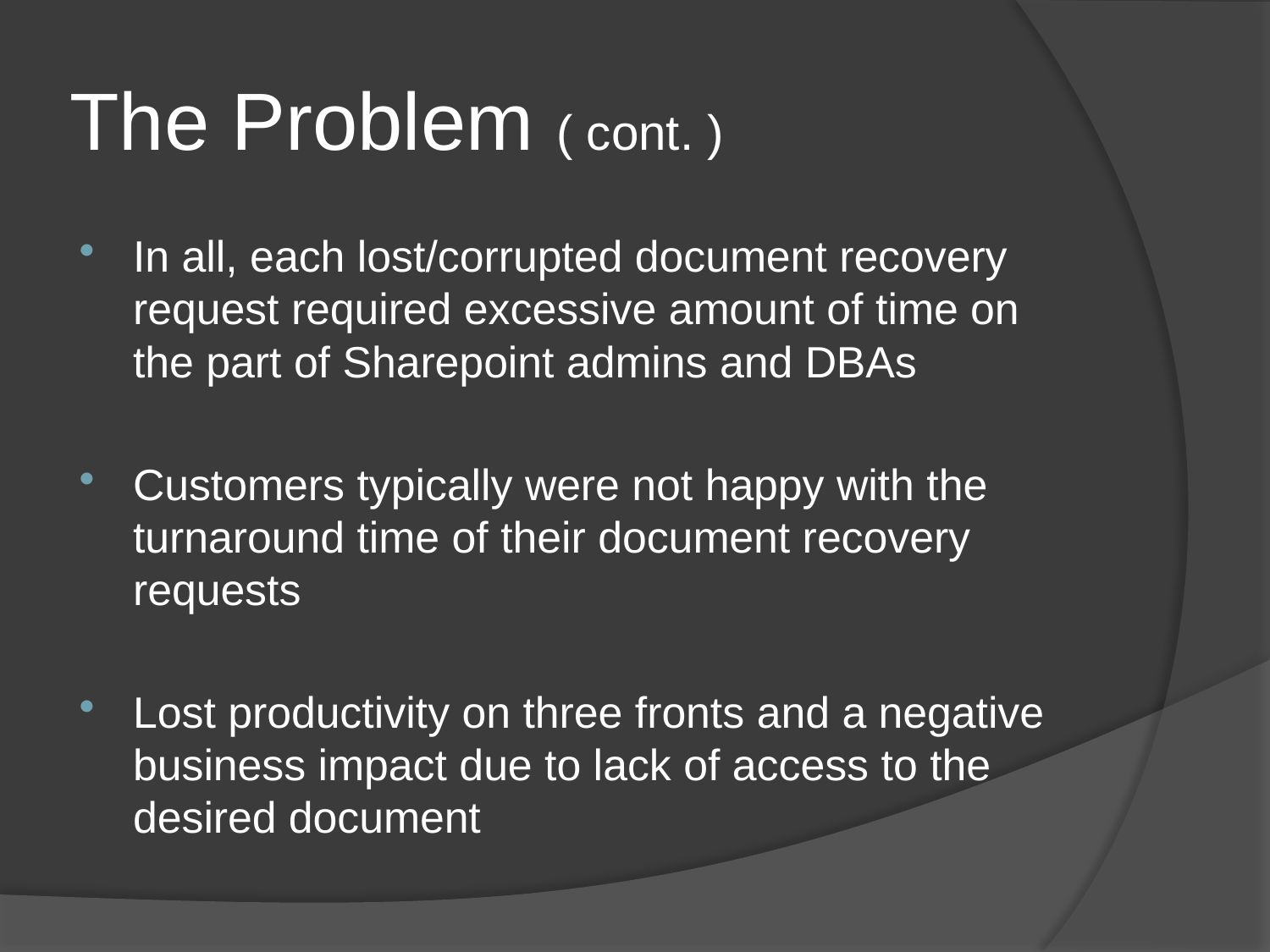

# The Problem ( cont. )
In all, each lost/corrupted document recovery request required excessive amount of time on the part of Sharepoint admins and DBAs

Customers typically were not happy with the turnaround time of their document recovery requests

Lost productivity on three fronts and a negative business impact due to lack of access to the desired document